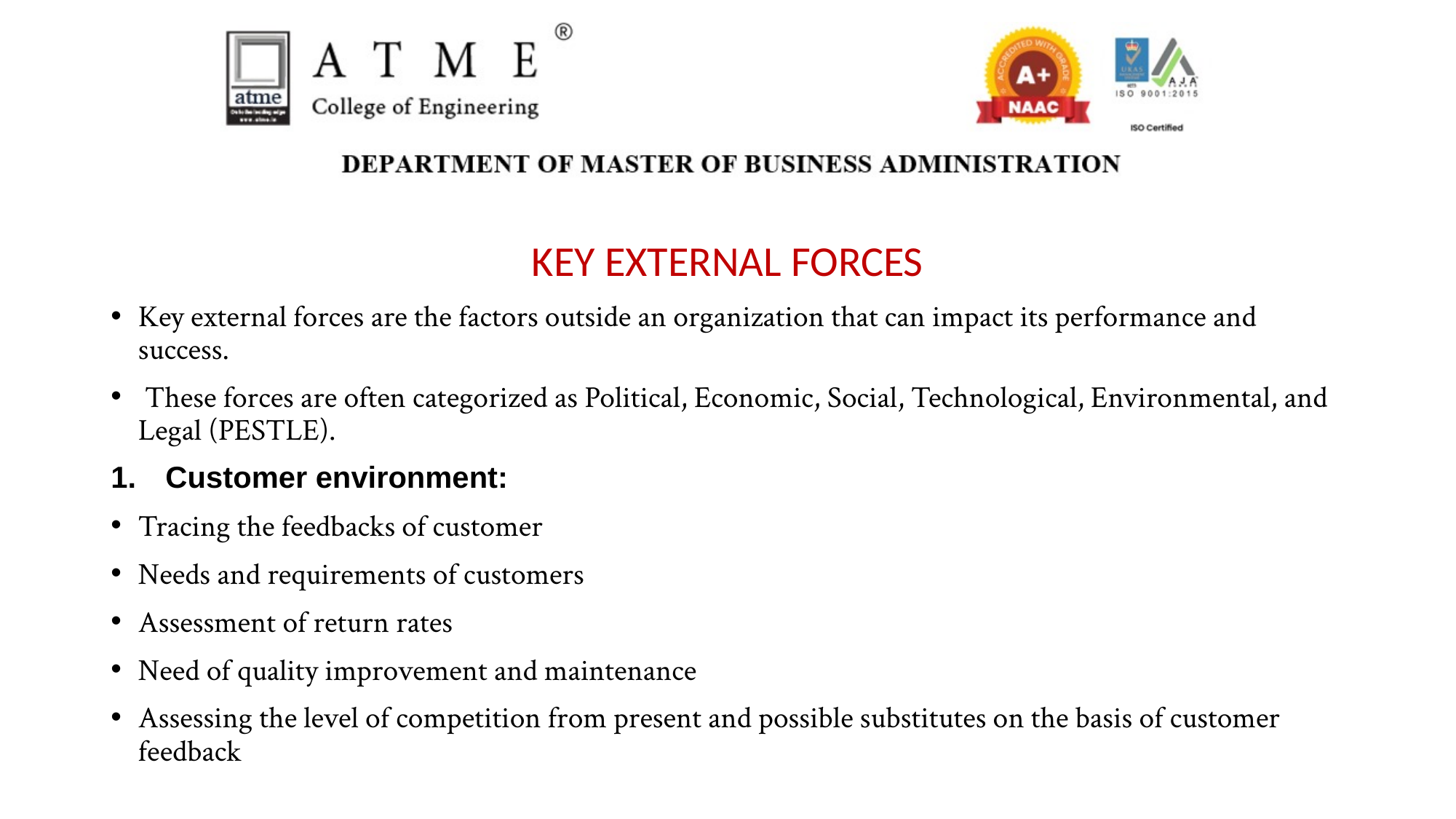

KEY EXTERNAL FORCES
Key external forces are the factors outside an organization that can impact its performance and success.
 These forces are often categorized as Political, Economic, Social, Technological, Environmental, and Legal (PESTLE).
Customer environment:
Tracing the feedbacks of customer
Needs and requirements of customers
Assessment of return rates
Need of quality improvement and maintenance
Assessing the level of competition from present and possible substitutes on the basis of customer feedback